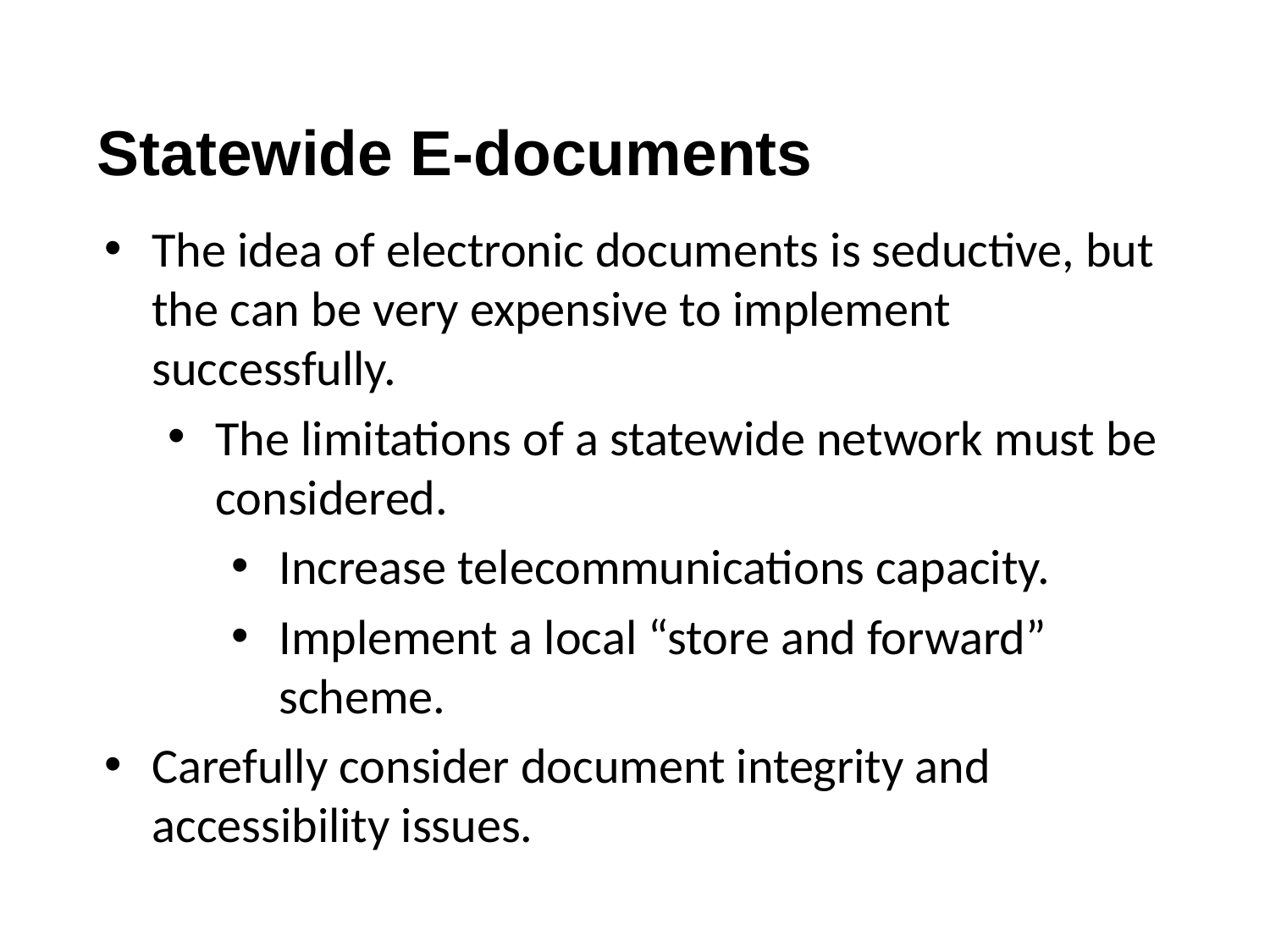

Sustainability
Case Study #1:
New Mexico State Judiciary
Statewide E-documents
The idea of electronic documents is seductive, but the can be very expensive to implement successfully.
The limitations of a statewide network must be considered.
Increase telecommunications capacity.
Implement a local “store and forward” scheme.
Carefully consider document integrity and accessibility issues.